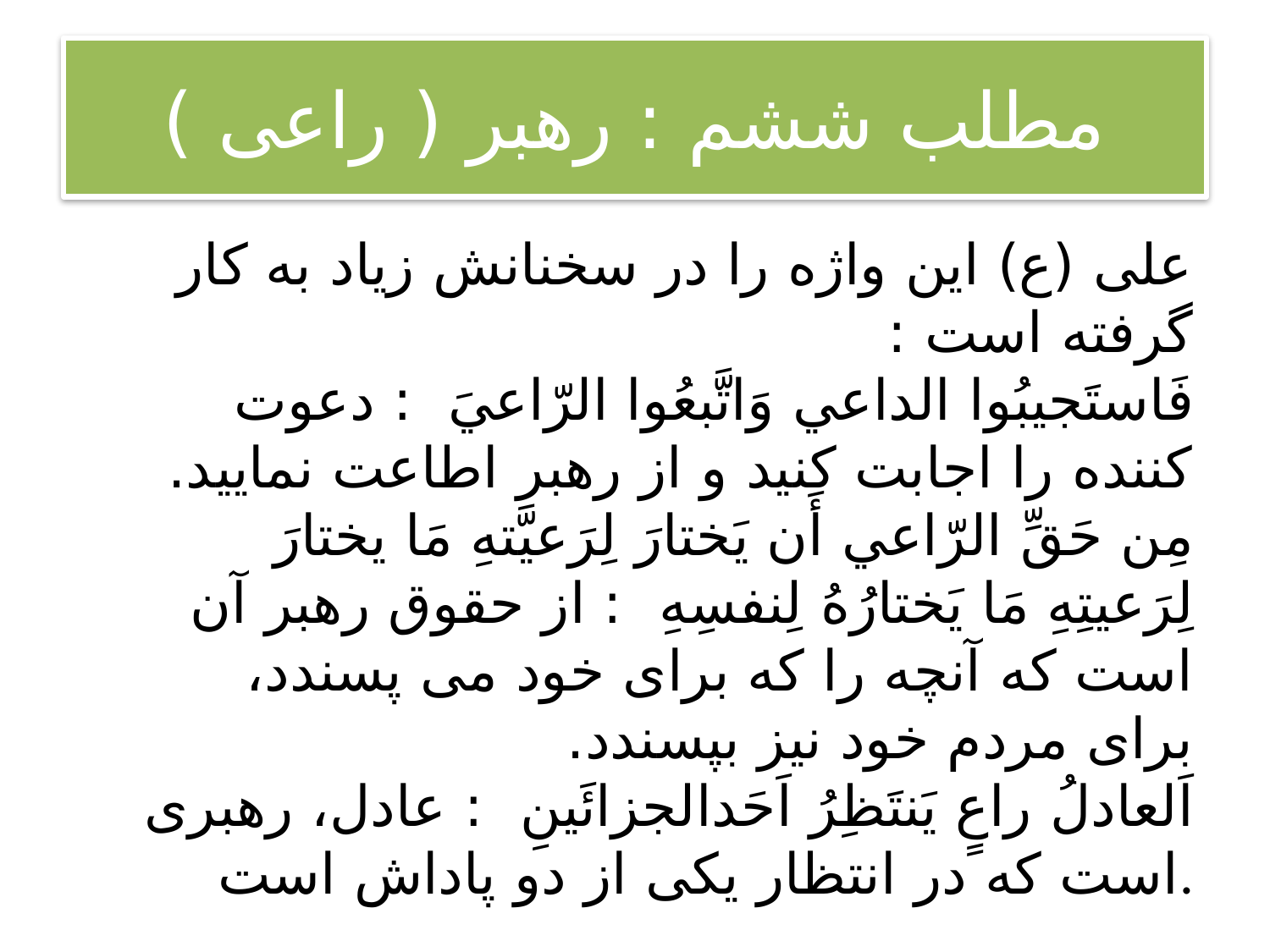

# مطلب ششم : رهبر ( راعی )
علی (ع) این واژه را در سخنانش زیاد به کار گرفته است :
فَاستَجیبُوا الداعي وَاتَّبعُوا الرّاعيَ  : دعوت کننده را اجابت کنید و از رهبر اطاعت نمایید.
مِن حَقِّ الرّاعي أَن یَختارَ لِرَعیَّتهِ مَا یختارَ لِرَعیتِهِ مَا یَختارُهُ لِنفسِهِ  : از حقوق رهبر آن است که آنچه را که برای خود می پسندد، برای مردم خود نیز بپسندد.
اَلعادلُ راعٍ یَنتَظِرُ اَحَدالجزائَینِ  : عادل، رهبری است که در انتظار یکی از دو پاداش است.